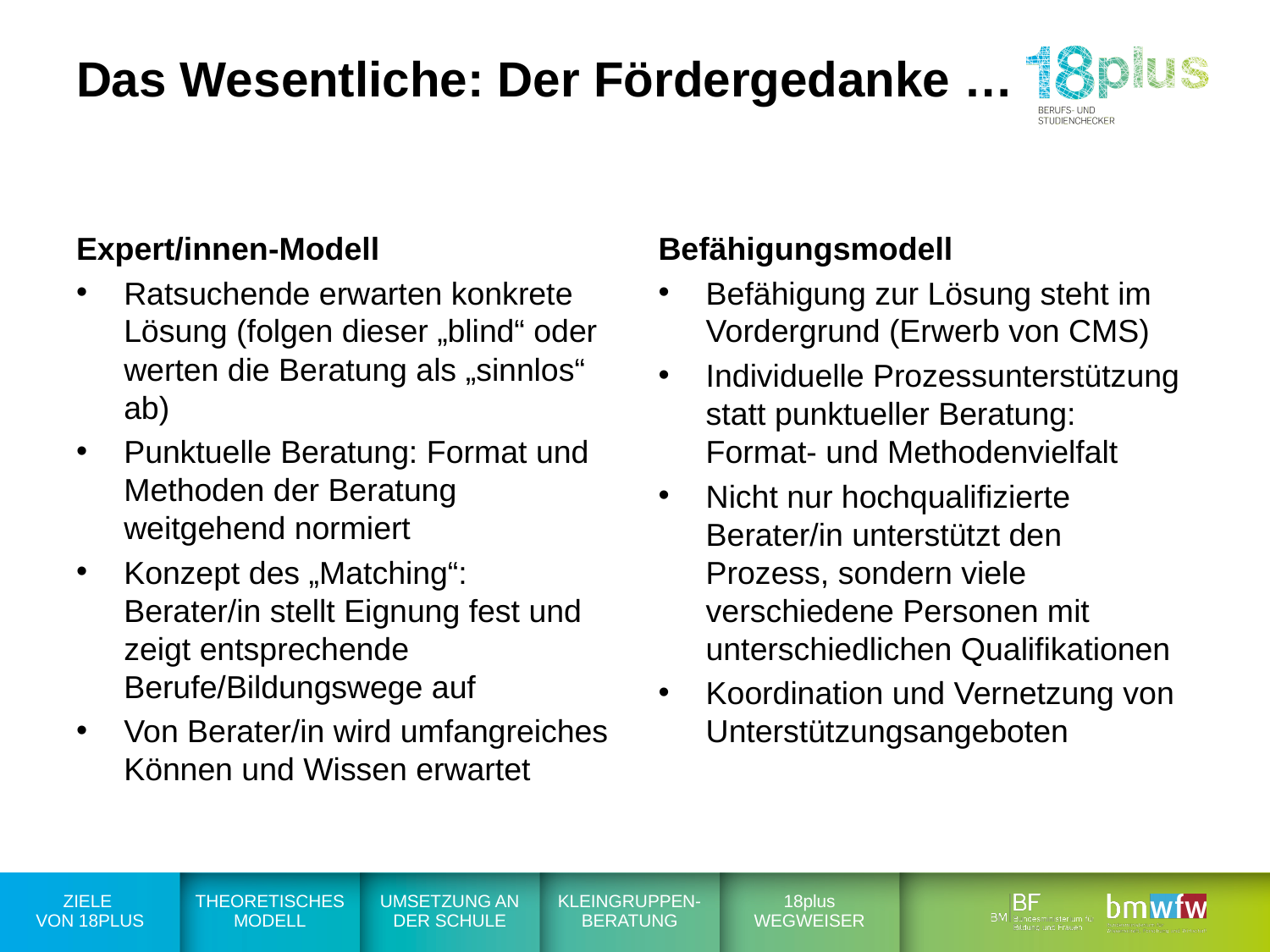

# Das Wesentliche: Der Fördergedanke …
Expert/innen-Modell
Ratsuchende erwarten konkrete Lösung (folgen dieser „blind“ oder werten die Beratung als „sinnlos“ ab)
Punktuelle Beratung: Format und Methoden der Beratung weitgehend normiert
Konzept des „Matching“: Berater/in stellt Eignung fest und zeigt entsprechende Berufe/Bildungswege auf
Von Berater/in wird umfangreiches Können und Wissen erwartet

Befähigungsmodell
Befähigung zur Lösung steht im Vordergrund (Erwerb von CMS)
Individuelle Prozessunterstützung statt punktueller Beratung: Format- und Methodenvielfalt
Nicht nur hochqualifizierte Berater/in unterstützt den Prozess, sondern viele verschiedene Personen mit unterschiedlichen Qualifikationen
Koordination und Vernetzung von Unterstützungsangeboten